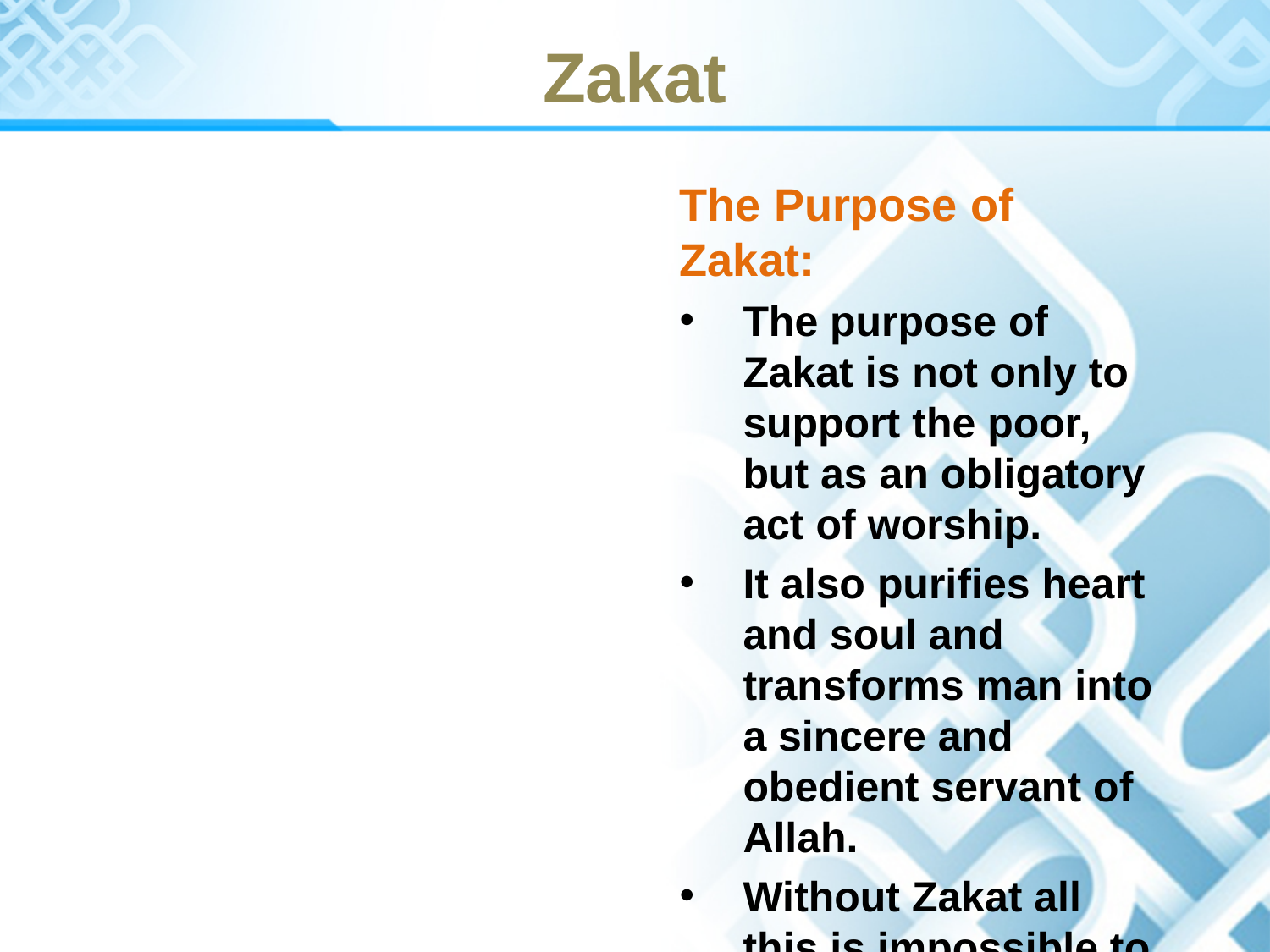

Zakat
The Purpose of Zakat:
The purpose of Zakat is not only to support the poor, but as an obligatory act of worship.
It also purifies heart and soul and transforms man into a sincere and obedient servant of Allah.
Without Zakat all this is impossible to achieve.